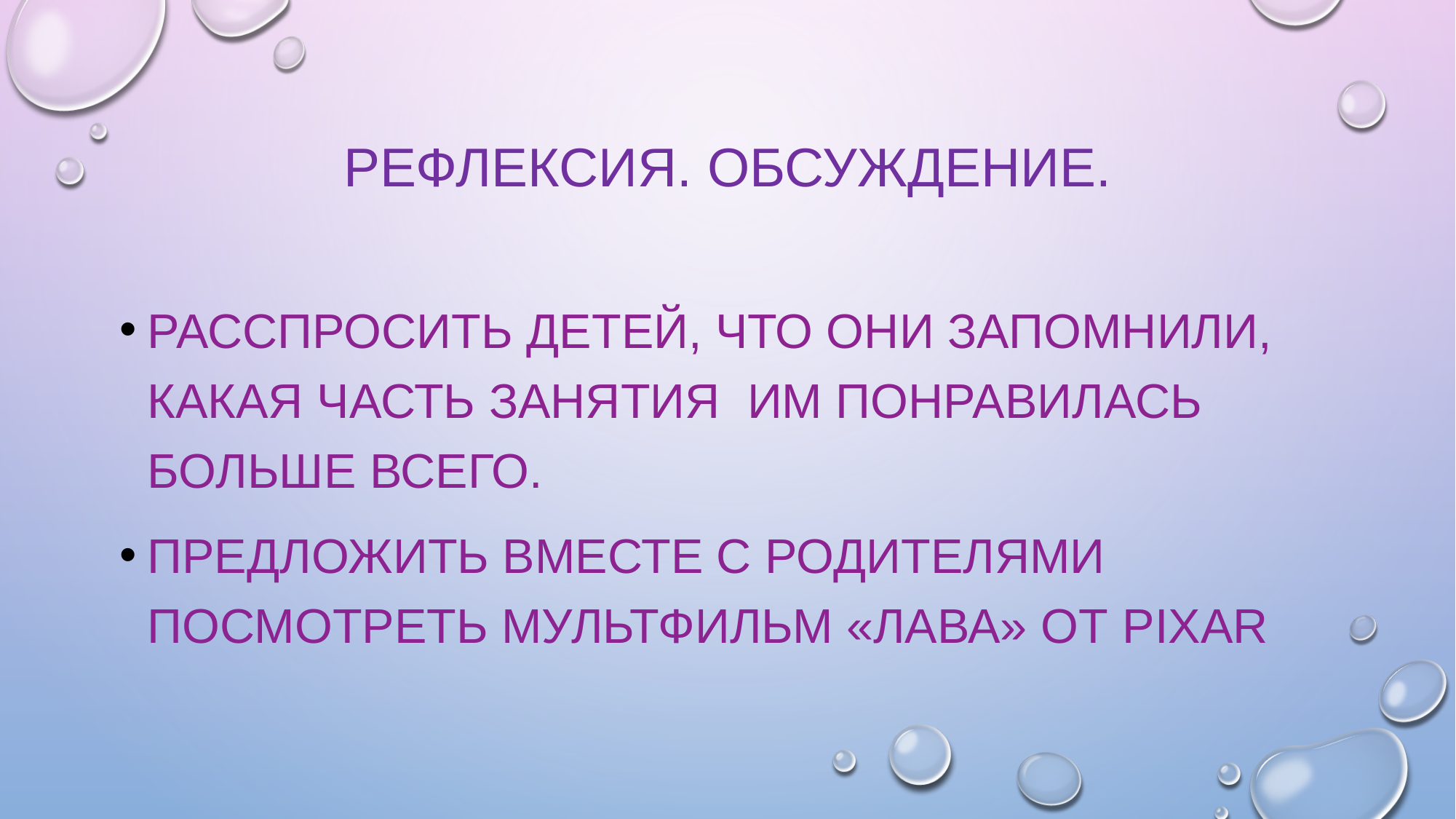

# Рефлексия. Обсуждение.
Расспросить детей, что они запомнили, какая часть занятия  им понравилась больше всего.
Предложить вместе с родителями посмотреть мультфильм «Лава» от PIxAR